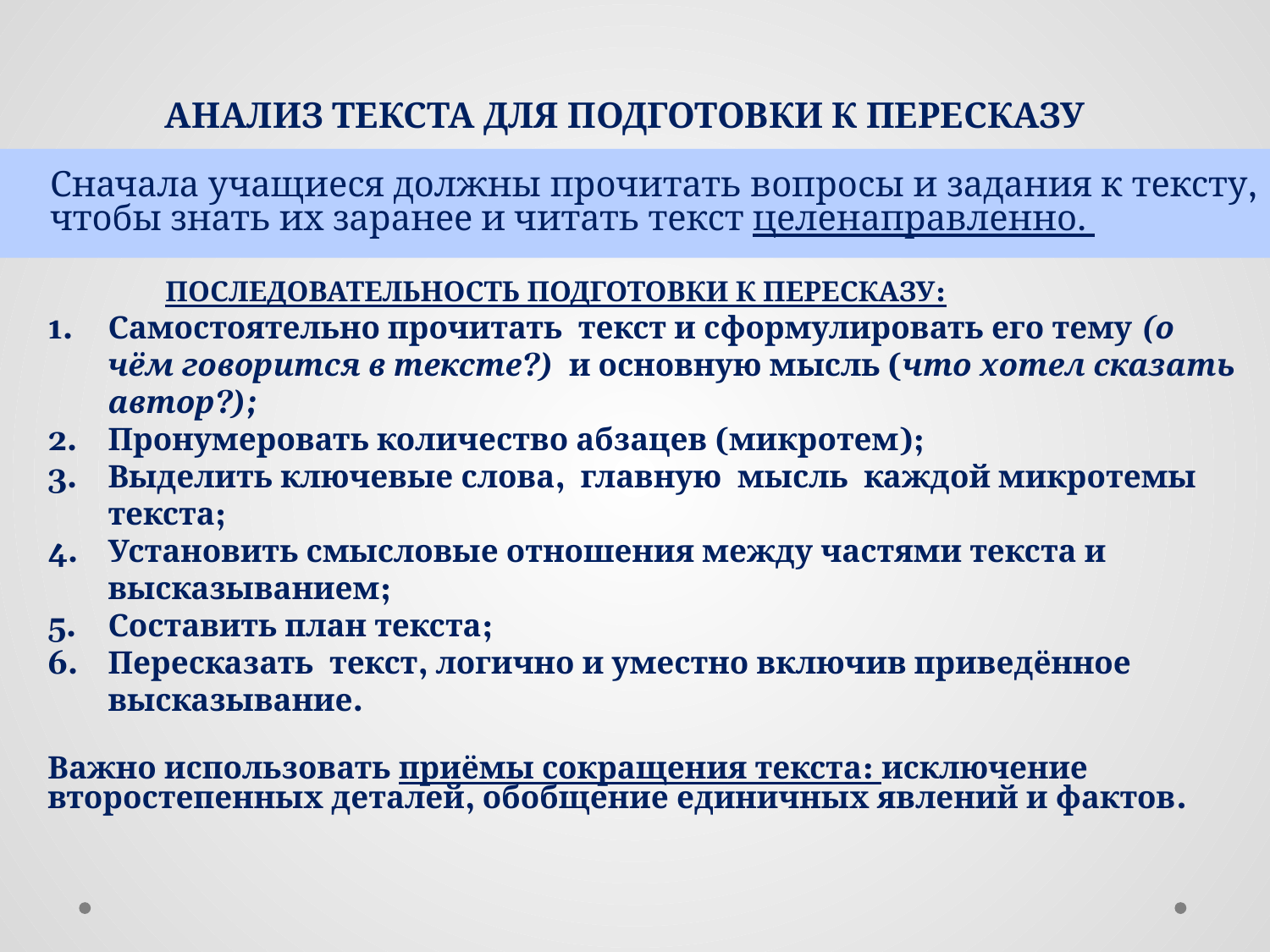

# Анализ текста для подготовки к пересказу
Сначала учащиеся должны прочитать вопросы и задания к тексту, чтобы знать их заранее и читать текст целенаправленно.
Последовательность подготовки к пересказу:
Самостоятельно прочитать  текст и сформулировать его тему (о чём говорится в тексте?)  и основную мысль (что хотел сказать автор?);
Пронумеровать количество абзацев (микротем);
Выделить ключевые слова,  главную  мысль  каждой микротемы текста;
Установить смысловые отношения между частями текста и высказыванием;
Составить план текста;
Пересказать  текст, логично и уместно включив приведённое высказывание.

Важно использовать приёмы сокращения текста: исключение второстепенных деталей, обобщение единичных явлений и фактов.